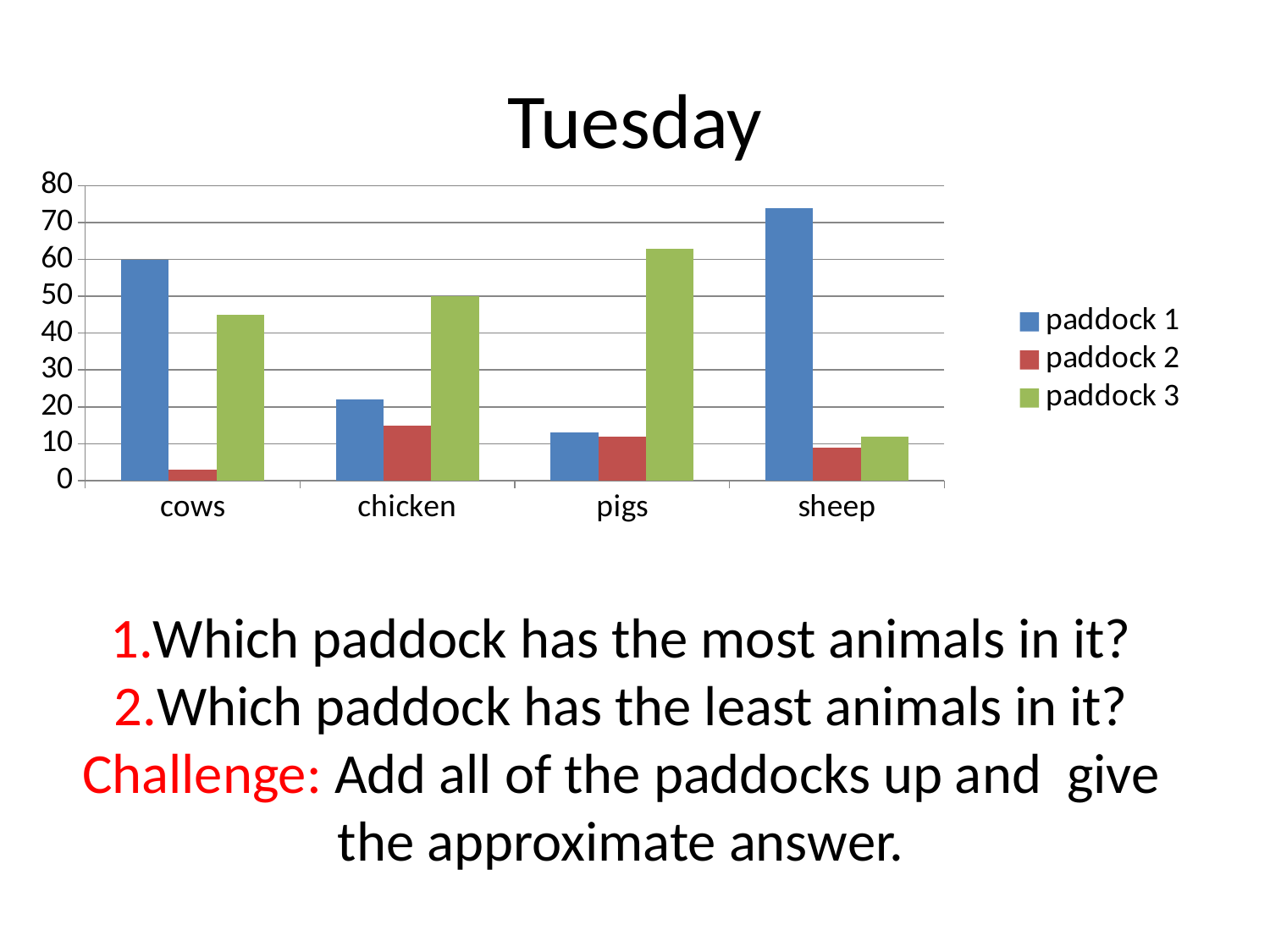

# Tuesday

### Chart

| Category | paddock 1 | paddock 2 | paddock 3 |
|---|---|---|---|
| cows | 60.0 | 3.0 | 45.0 |
| chicken | 22.0 | 15.0 | 50.0 |
| pigs | 13.0 | 12.0 | 63.0 |
| sheep | 74.0 | 9.0 | 12.0 |
1.Which paddock has the most animals in it? 2.Which paddock has the least animals in it?
Challenge: Add all of the paddocks up and  give the approximate answer.